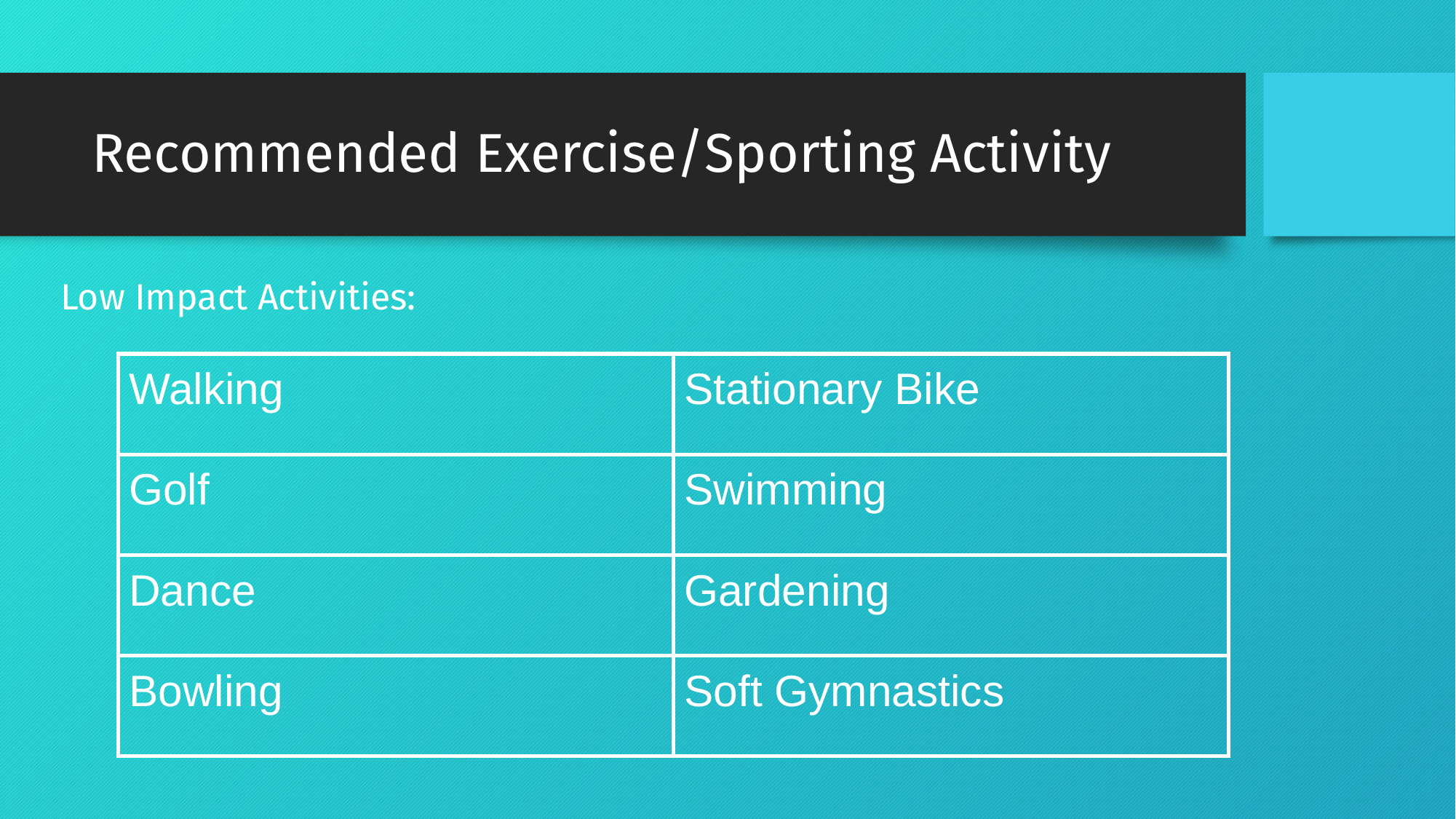

# Recommended Exercise/Sporting Activity
Low Impact Activities:

| Walking | Stationary Bike |
| --- | --- |
| Golf | Swimming |
| Dance | Gardening |
| Bowling | Soft Gymnastics |